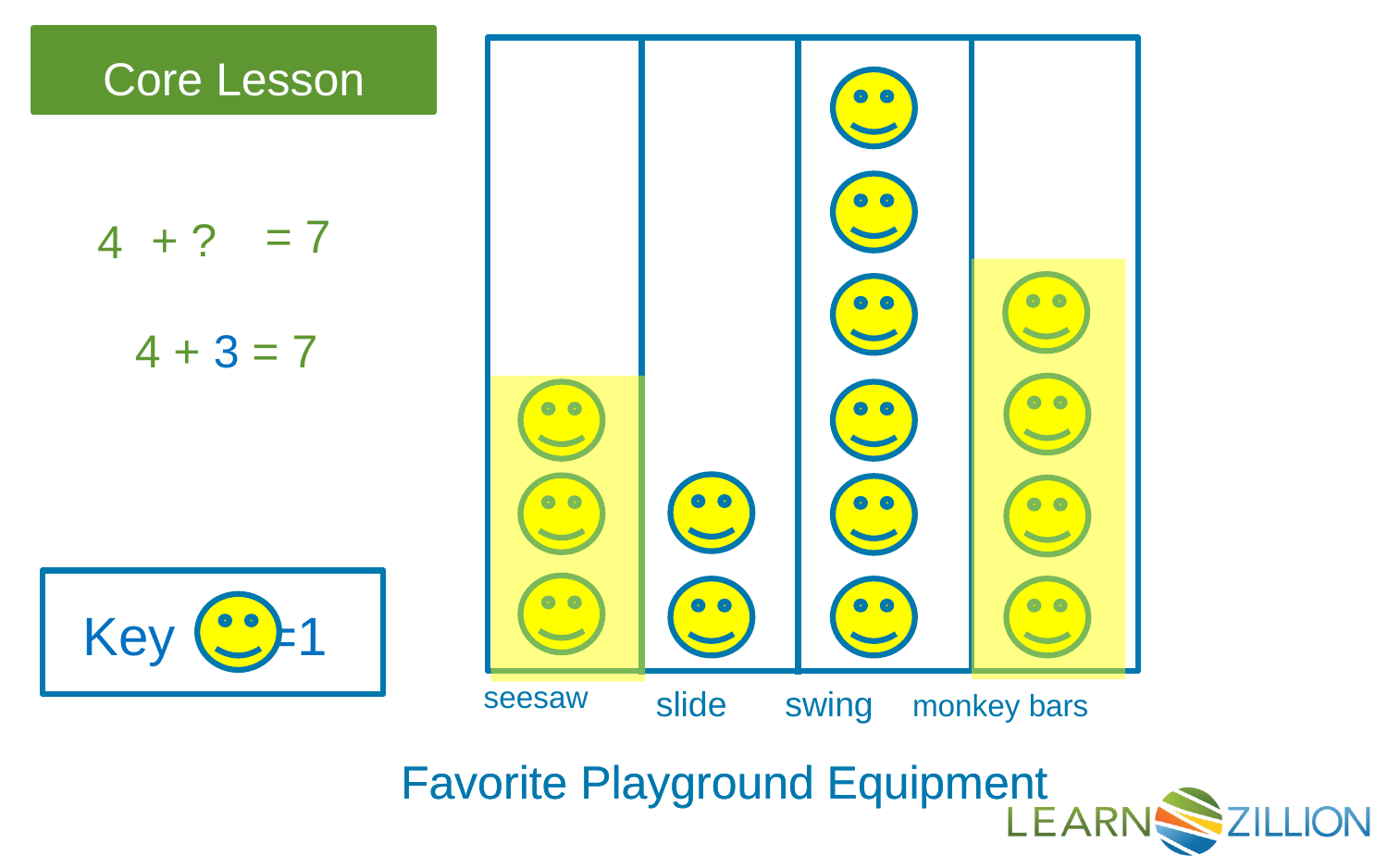

= 7
+ ?
4

4 + 3 = 7

Key      =1
seesaw
slide      swing    monkey bars

Favorite Playground Equipment
Favorite Playground Equipment